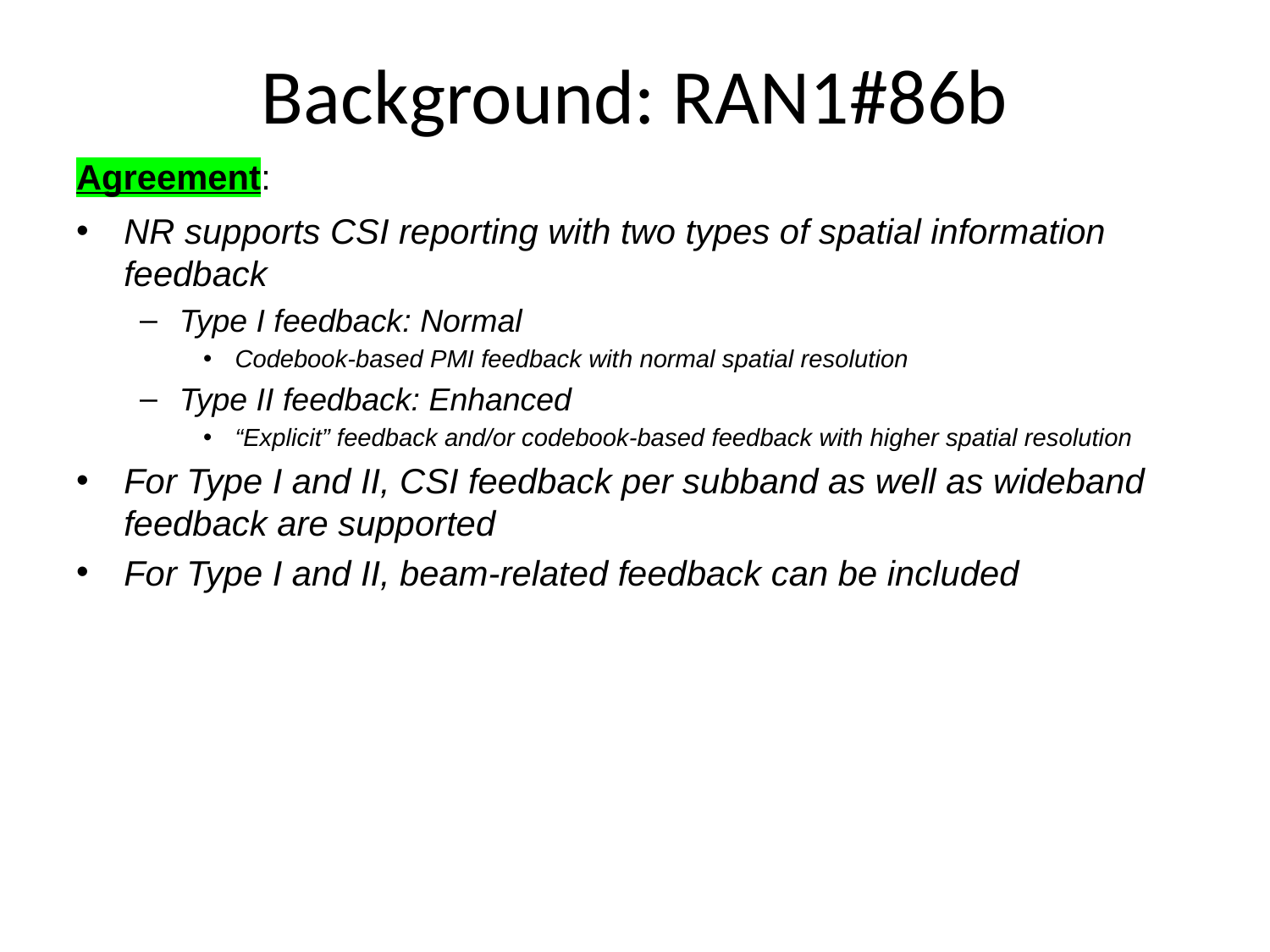

# Background: RAN1#86b
Agreement:
NR supports CSI reporting with two types of spatial information feedback
Type I feedback: Normal
Codebook-based PMI feedback with normal spatial resolution
Type II feedback: Enhanced
“Explicit” feedback and/or codebook-based feedback with higher spatial resolution
For Type I and II, CSI feedback per subband as well as wideband feedback are supported
For Type I and II, beam-related feedback can be included